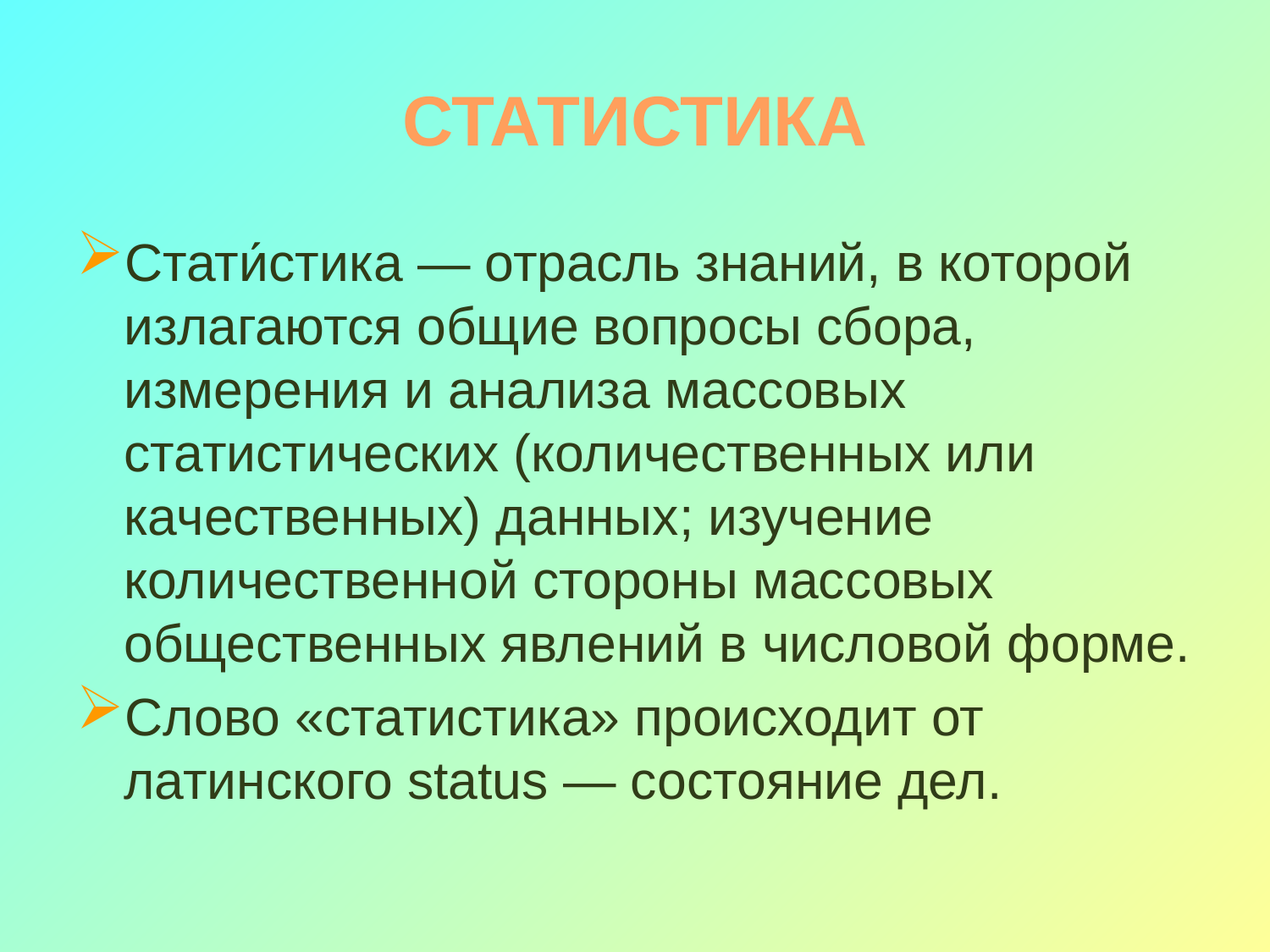

# СТАТИСТИКА
Стати́стика — отрасль знаний, в которой излагаются общие вопросы сбора, измерения и анализа массовых статистических (количественных или качественных) данных; изучение количественной стороны массовых общественных явлений в числовой форме.
Слово «статистика» происходит от латинского status — состояние дел.